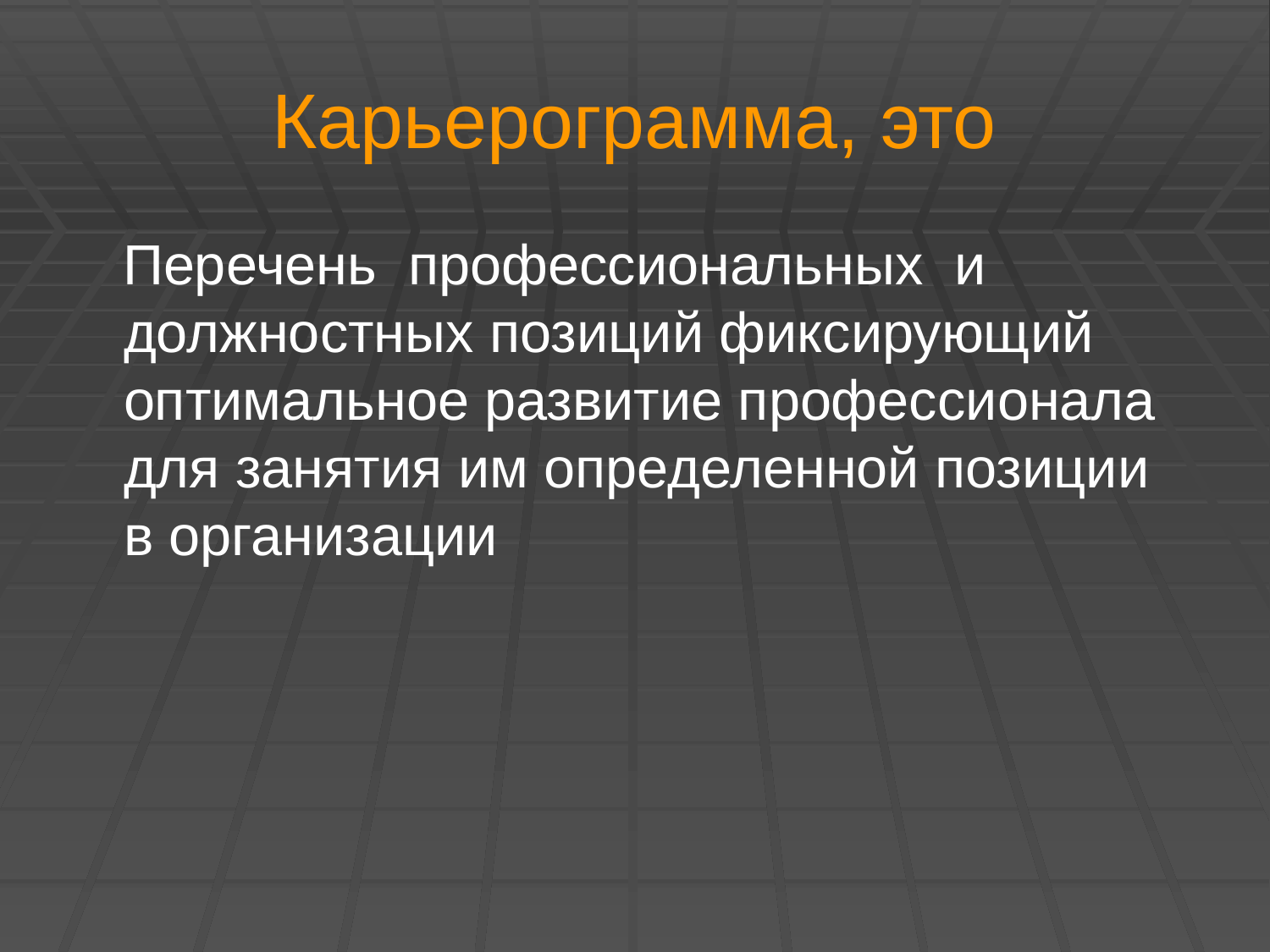

# Карьерограмма, это
   Перечень  профессиональных  и должностных позиций фиксирующий оптимальное развитие профессионала для занятия им определенной позиции в организации